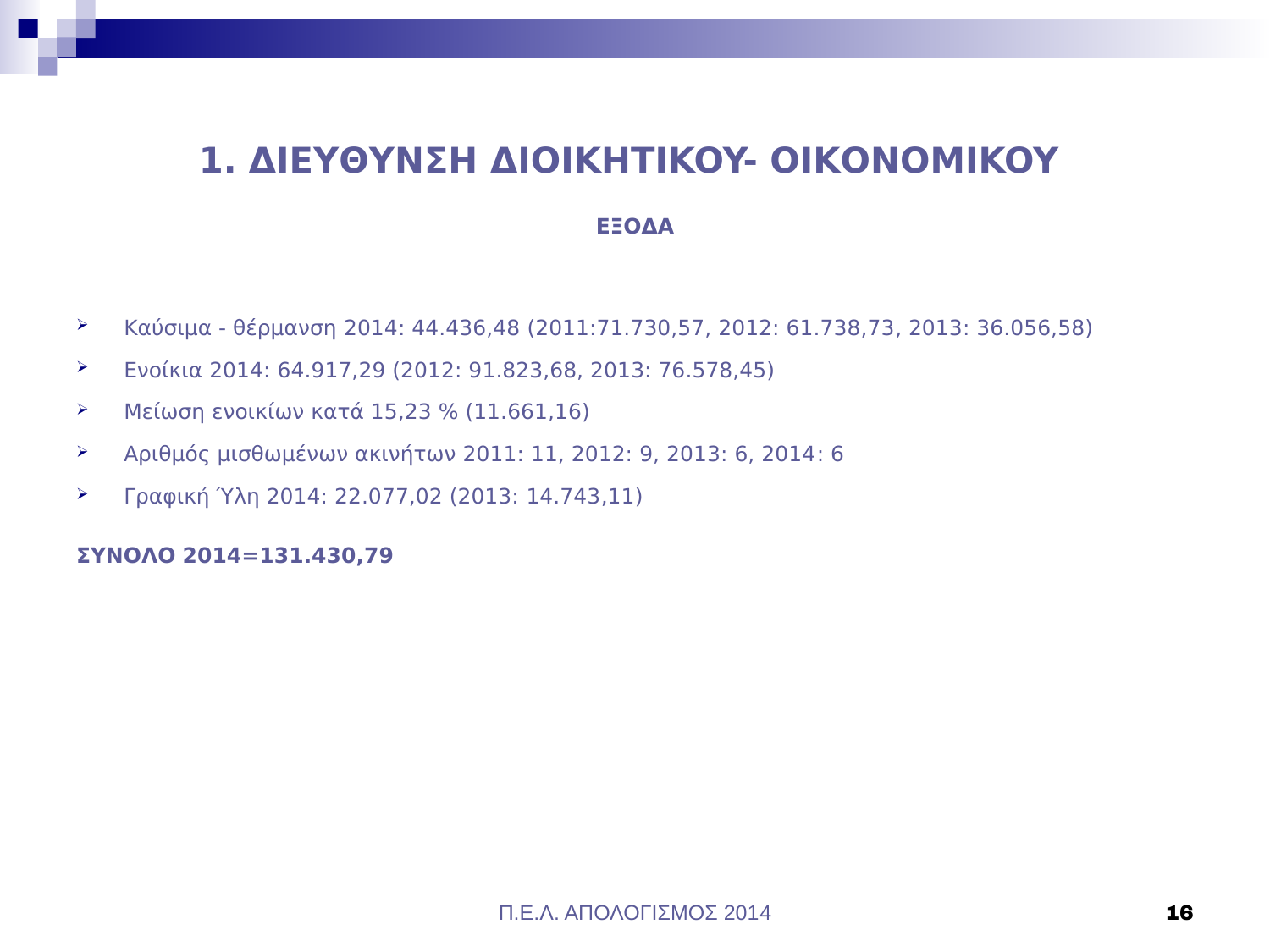

# 1. ΔΙΕΥΘΥΝΣΗ ΔΙΟΙΚHTIKOY- ΟΙΚΟΝOMIKOY
ΕΞΟΔΑ

Καύσιμα - θέρμανση 2014: 44.436,48 (2011:71.730,57, 2012: 61.738,73, 2013: 36.056,58)
Ενοίκια 2014: 64.917,29 (2012: 91.823,68, 2013: 76.578,45)
Μείωση ενοικίων κατά 15,23 % (11.661,16)
Αριθμός μισθωμένων ακινήτων 2011: 11, 2012: 9, 2013: 6, 2014: 6
Γραφική Ύλη 2014: 22.077,02 (2013: 14.743,11)

ΣΥΝΟΛΟ 2014=131.430,79

Π.Ε.Λ. ΑΠΟΛΟΓΙΣΜΟΣ 2014
16